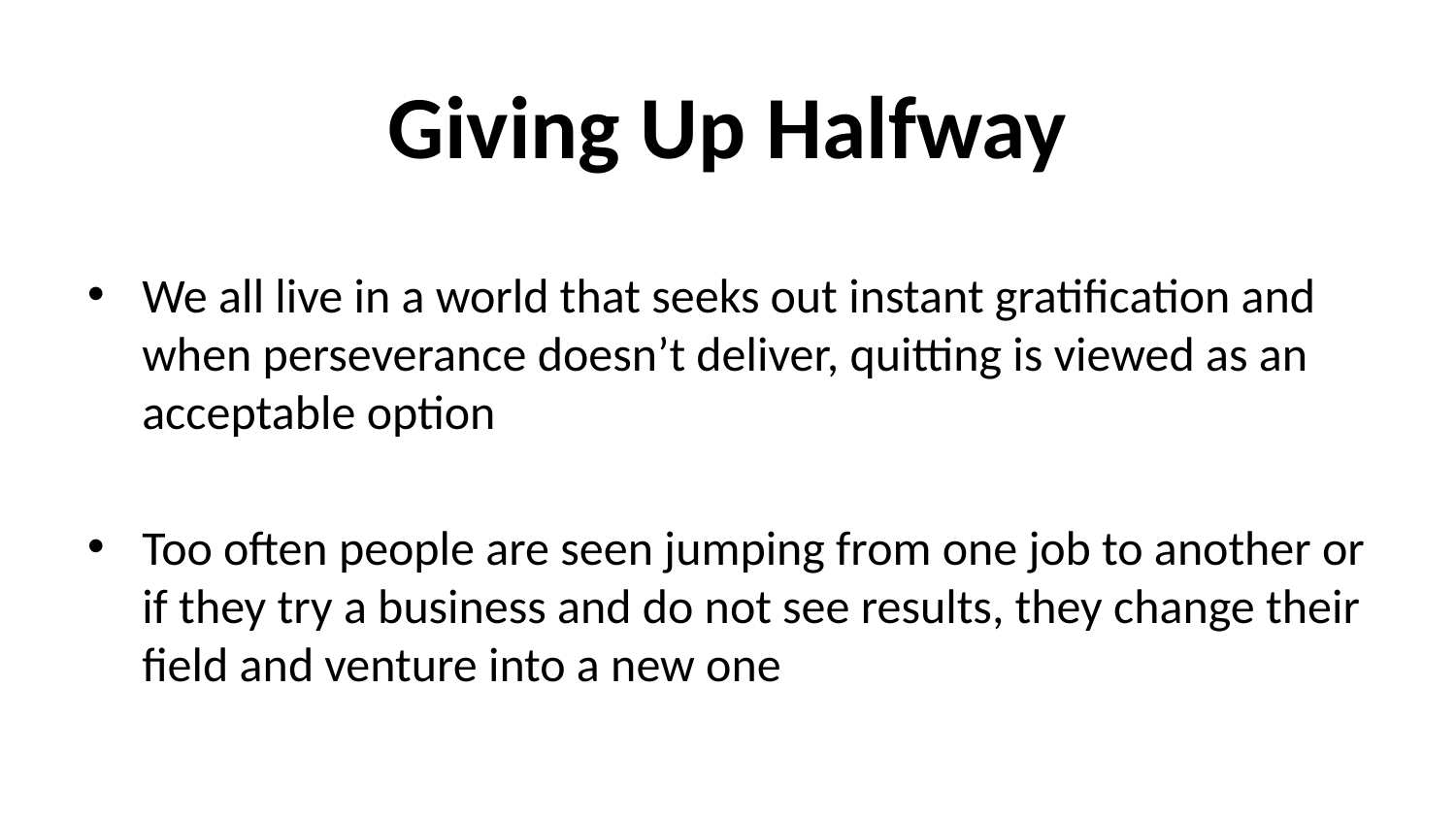

# Giving Up Halfway
We all live in a world that seeks out instant gratification and when perseverance doesn’t deliver, quitting is viewed as an acceptable option

Too often people are seen jumping from one job to another or if they try a business and do not see results, they change their field and venture into a new one